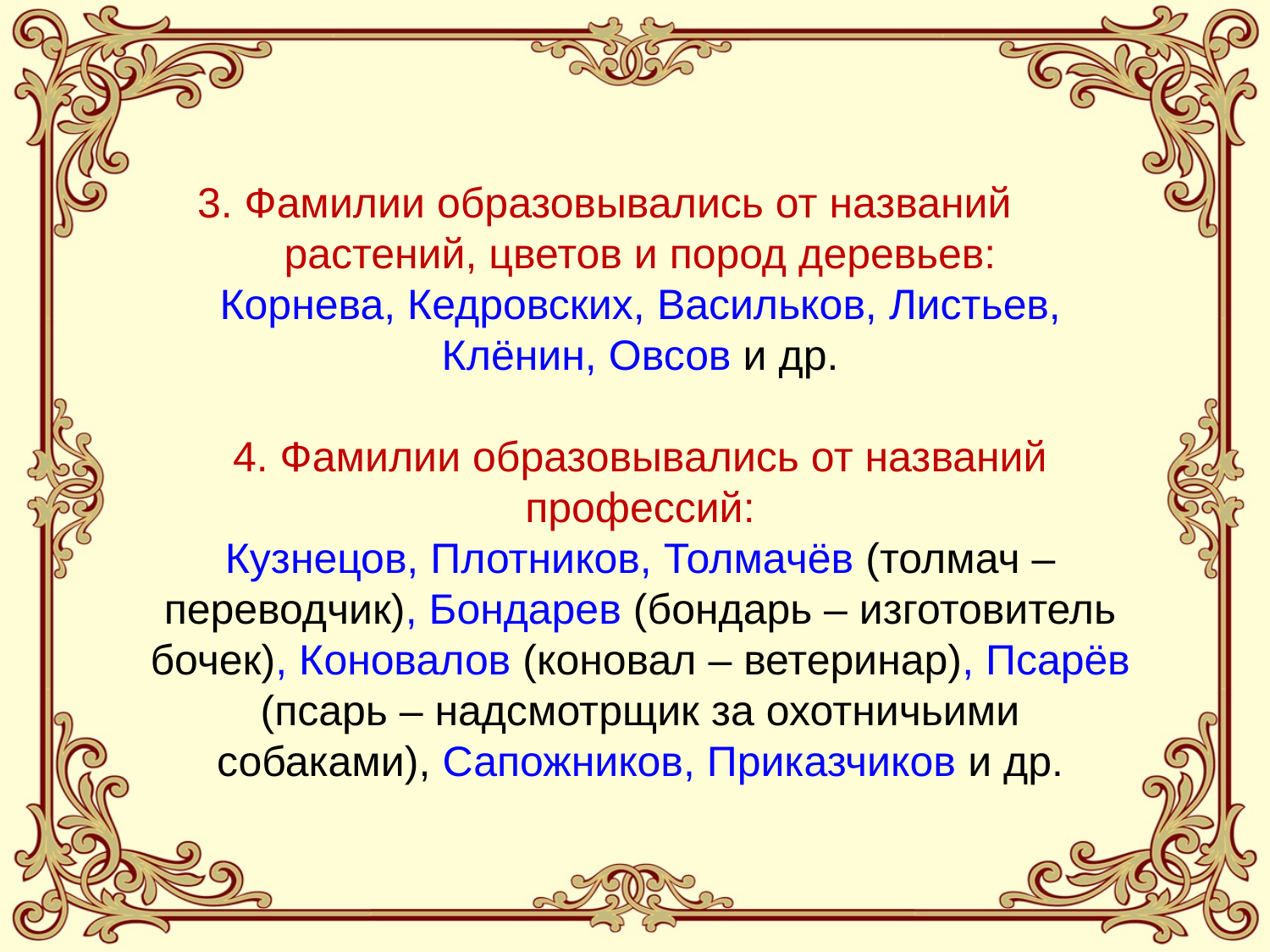

3. Фамилии образовывались от названий       растений, цветов и пород деревьев:
Корнева, Кедровских, Васильков, Листьев, Клёнин, Овсов и др.

4. Фамилии образовывались от названий профессий:
Кузнецов, Плотников, Толмачёв (толмач – переводчик), Бондарев (бондарь – изготовитель бочек), Коновалов (коновал – ветеринар), Псарёв (псарь – надсмотрщик за охотничьими собаками), Сапожников, Приказчиков и др.